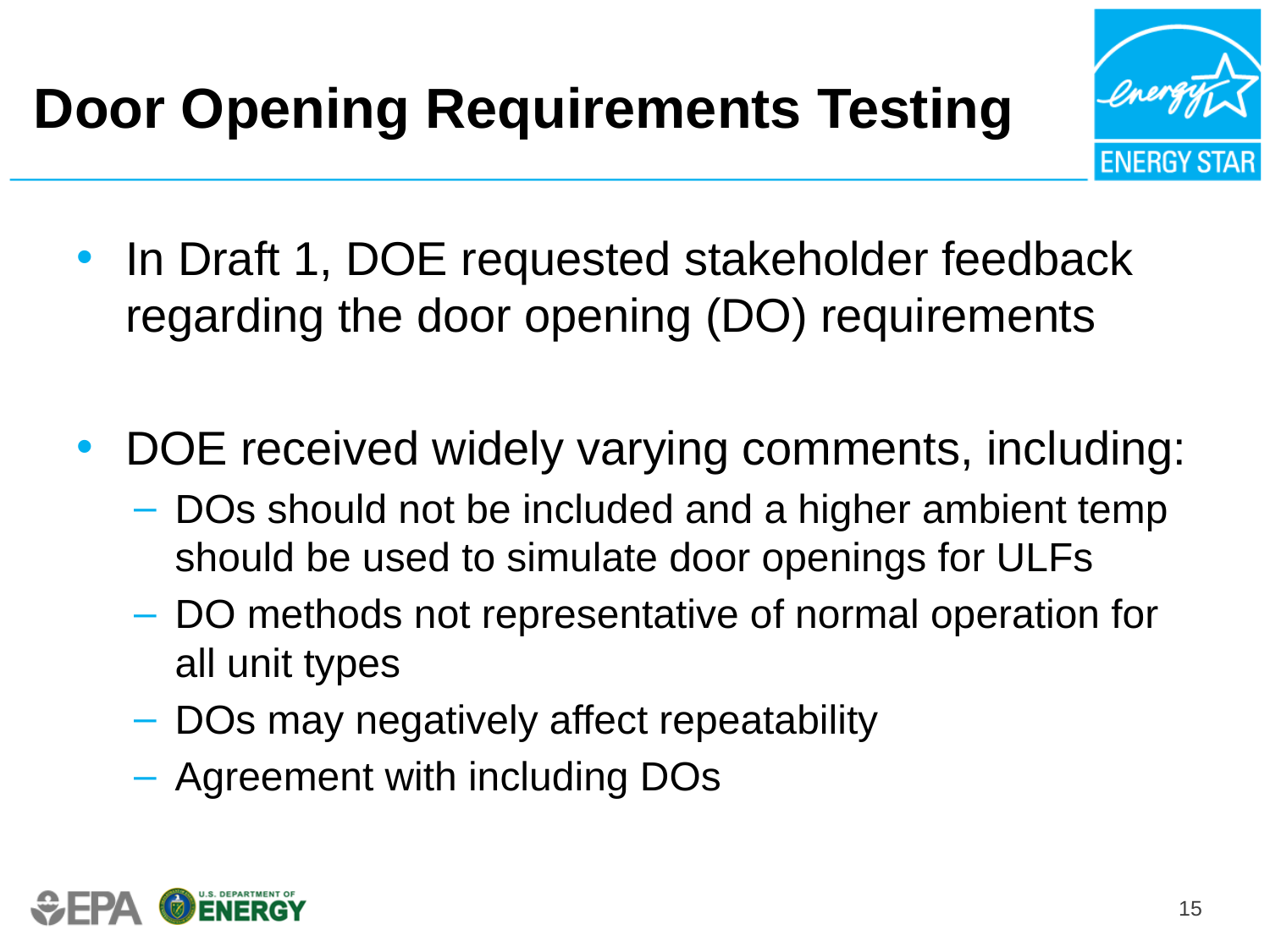

# Door Opening Requirements Testing
In Draft 1, DOE requested stakeholder feedback regarding the door opening (DO) requirements

DOE received widely varying comments, including:
DOs should not be included and a higher ambient temp should be used to simulate door openings for ULFs
DO methods not representative of normal operation for all unit types
DOs may negatively affect repeatability
Agreement with including DOs